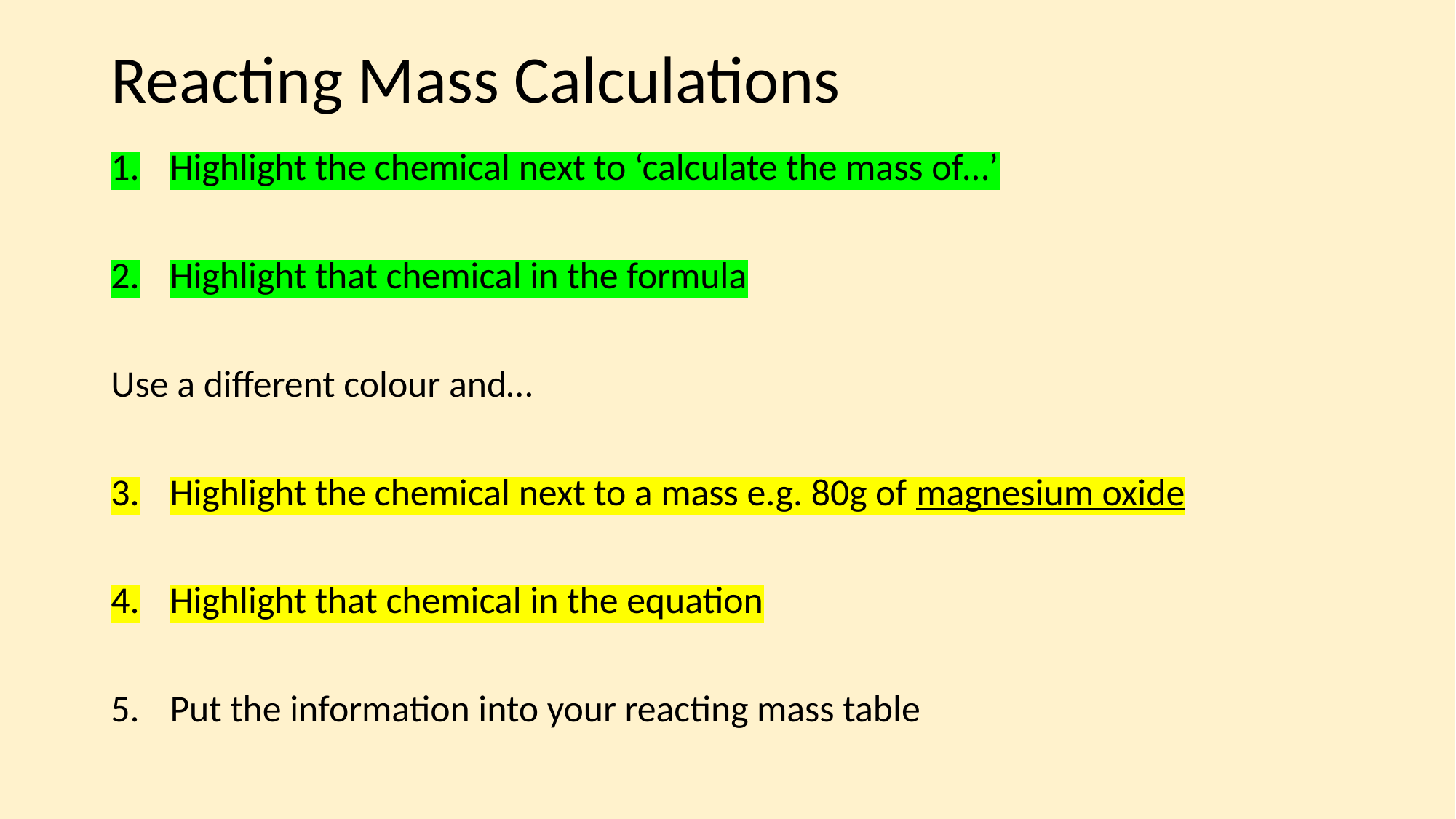

# Reacting Mass Calculations
Highlight the chemical next to ‘calculate the mass of…’

Highlight that chemical in the formula

Use a different colour and…

Highlight the chemical next to a mass e.g. 80g of magnesium oxide

Highlight that chemical in the equation

Put the information into your reacting mass table